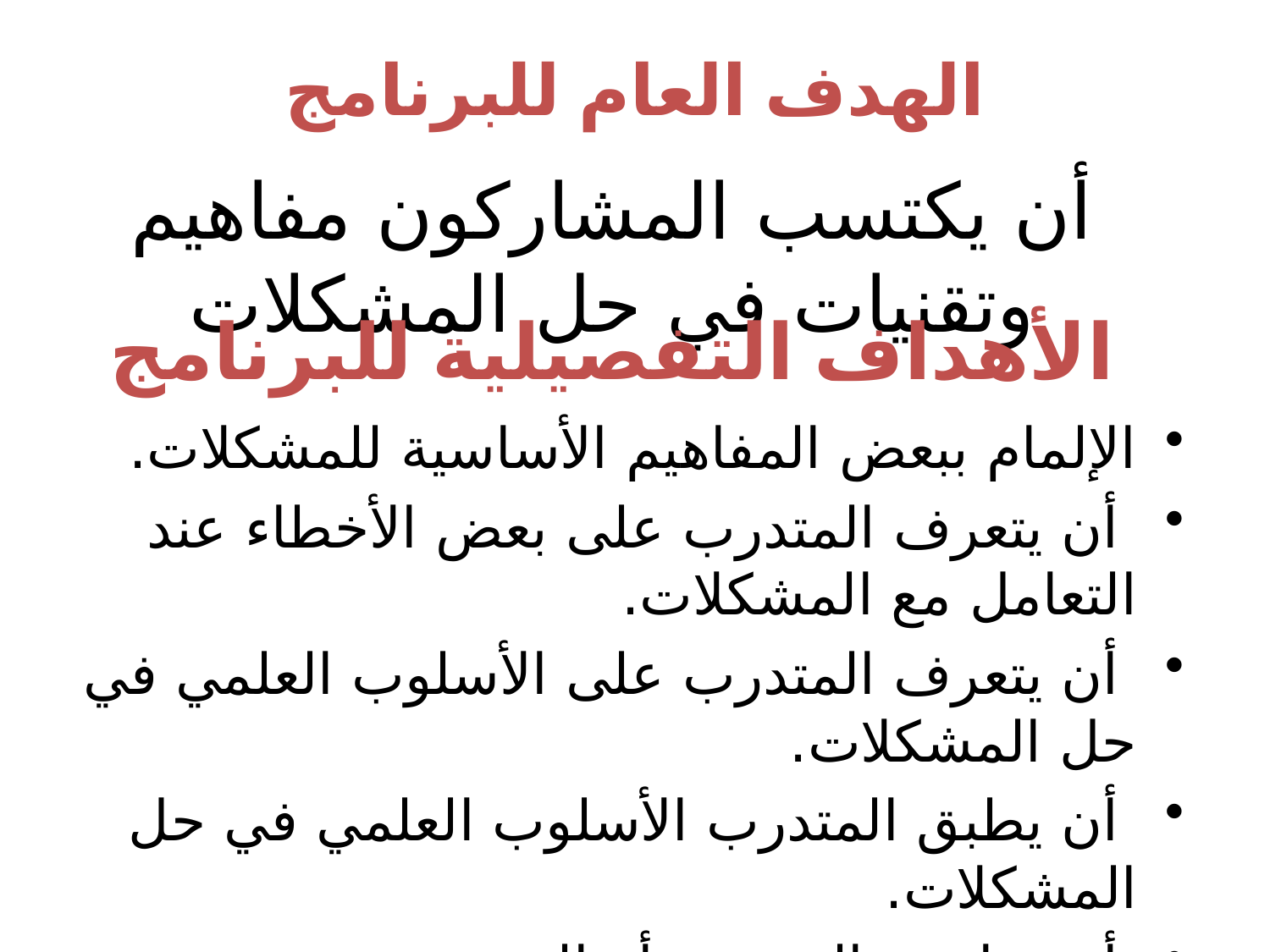

# الهدف العام للبرنامج

أن يكتسب المشاركون مفاهيم وتقنيات في حل المشكلات
الأهداف التفصيلية للبرنامج
الإلمام ببعض المفاهيم الأساسية للمشكلات.
 أن يتعرف المتدرب على بعض الأخطاء عند التعامل مع المشكلات.
 أن يتعرف المتدرب على الأسلوب العلمي في حل المشكلات.
 أن يطبق المتدرب الأسلوب العلمي في حل المشكلات.
 أن يمارس المتدرب أساليب تشخيص المشكلات .
أن يتعرف المتدرب على القواعد النفسية لحل المشكلات.